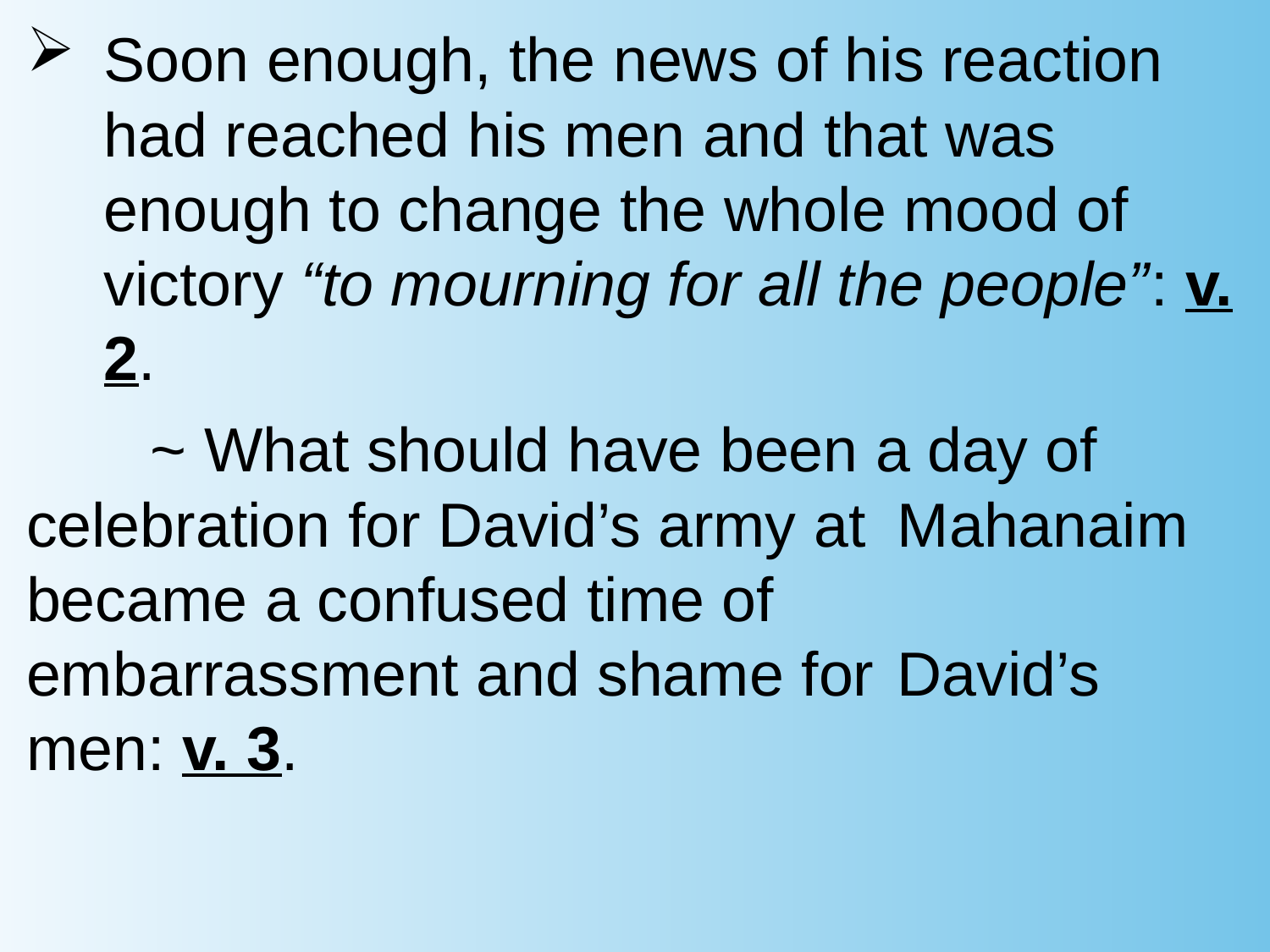

Soon enough, the news of his reaction had reached his men and that was enough to change the whole mood of victory “to mourning for all the people”: v. 2.
		~ What should have been a day of 						celebration for David’s army at 							Mahanaim became a confused time of 					embarrassment and shame for 						David’s men: v. 3.